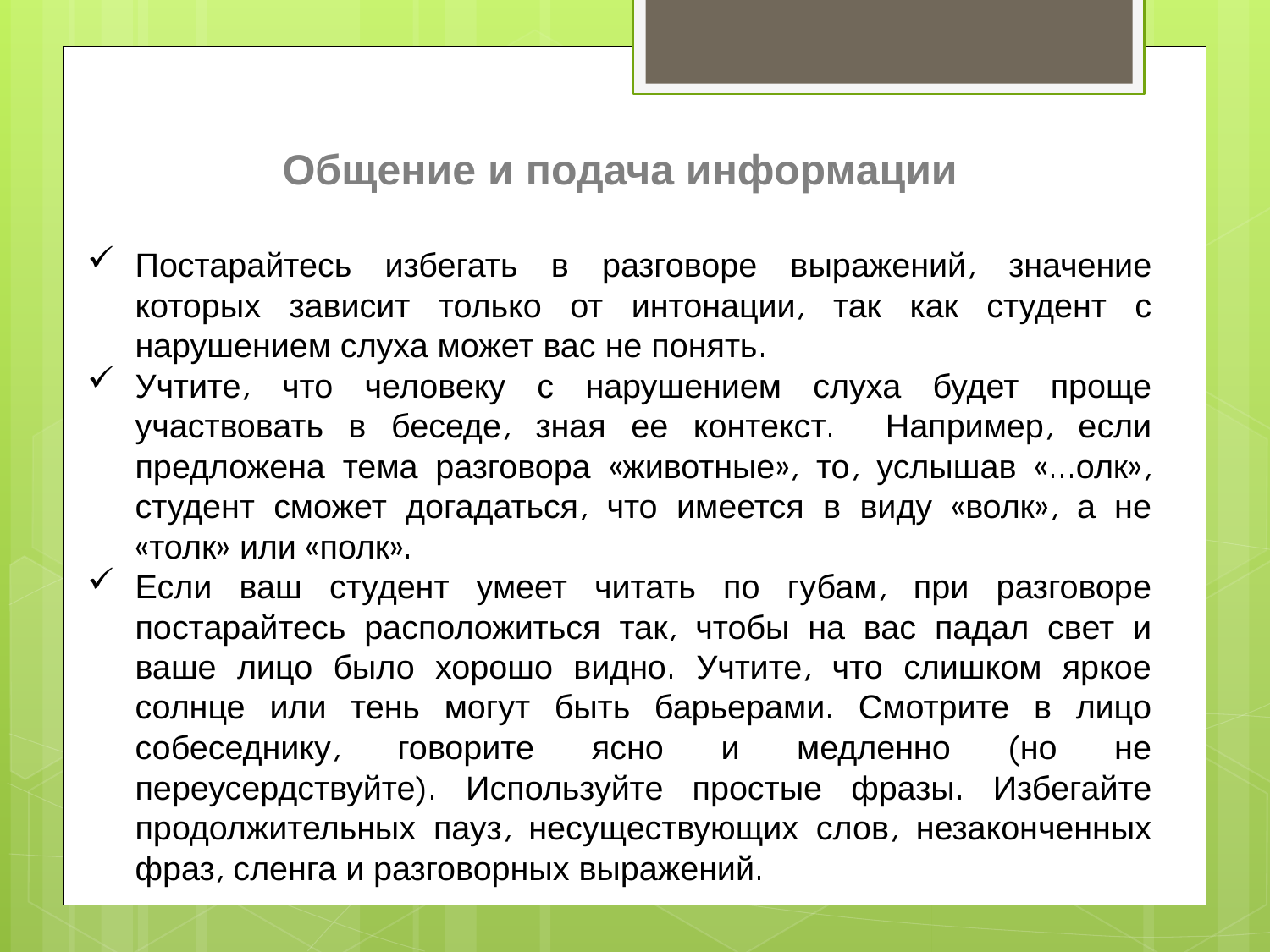

Общение и подача информации

Постарайтесь избегать в разговоре выражений, значение которых зависит только от интонации, так как студент с нарушением слуха может вас не понять.
Учтите, что человеку с нарушением слуха будет проще участвовать в беседе, зная ее контекст.  Например, если предложена тема разговора «животные», то, услышав «...олк», студент сможет догадаться, что имеется в виду «волк», а не «толк» или «полк».
Если ваш студент умеет читать по губам, при разговоре постарайтесь расположиться так, чтобы на вас падал свет и ваше лицо было хорошо видно. Учтите, что слишком яркое солнце или тень могут быть барьерами. Смотрите в лицо собеседнику, говорите ясно и медленно (но не переусердствуйте). Используйте простые фразы. Избегайте продолжительных пауз, несуществующих слов, незаконченных фраз, сленга и разговорных выражений.